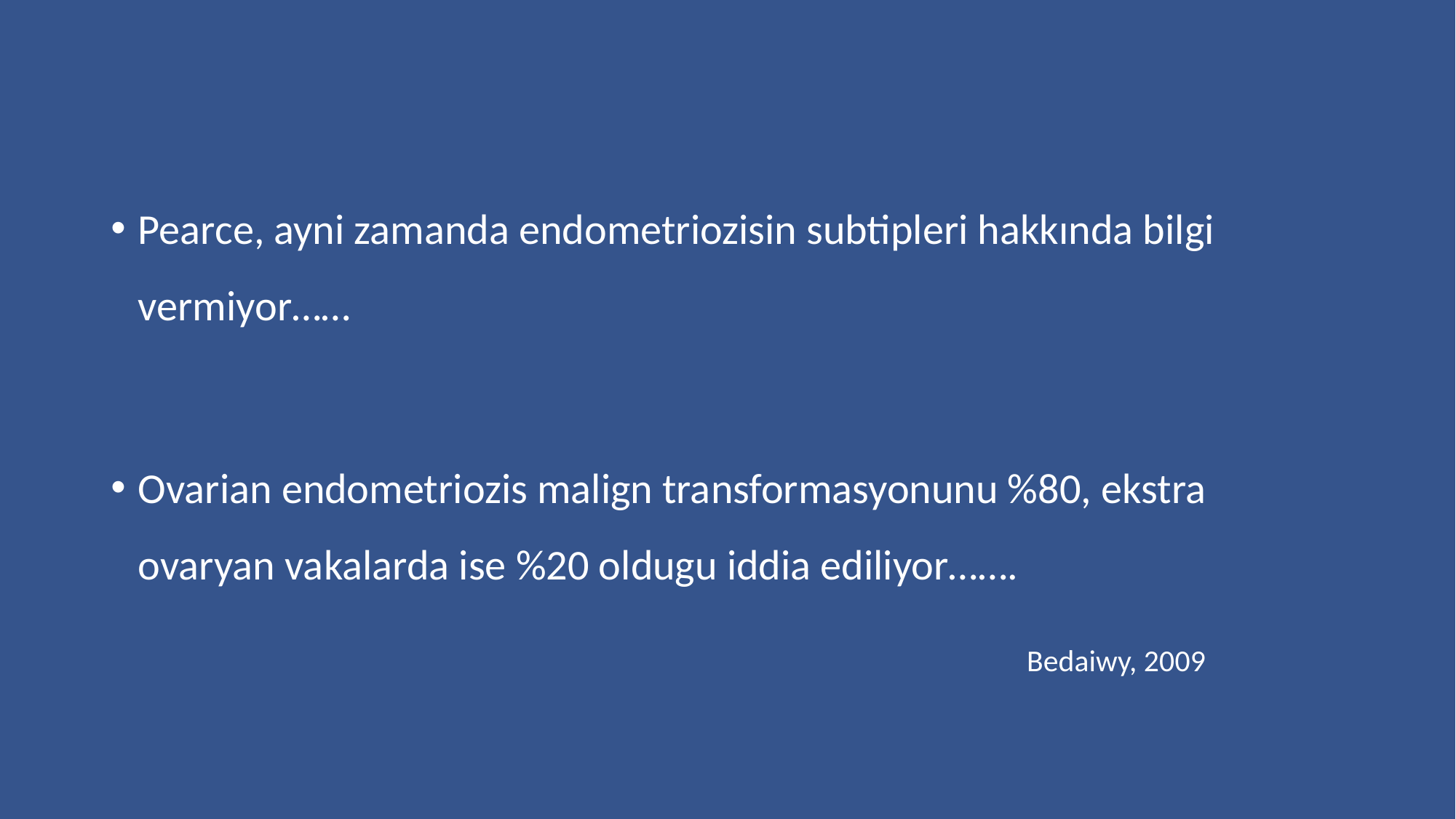

#
Pearce, ayni zamanda endometriozisin subtipleri hakkında bilgi vermiyor……

Ovarian endometriozis malign transformasyonunu %80, ekstra ovaryan vakalarda ise %20 oldugu iddia ediliyor…….
                                                                                               Bedaiwy, 2009